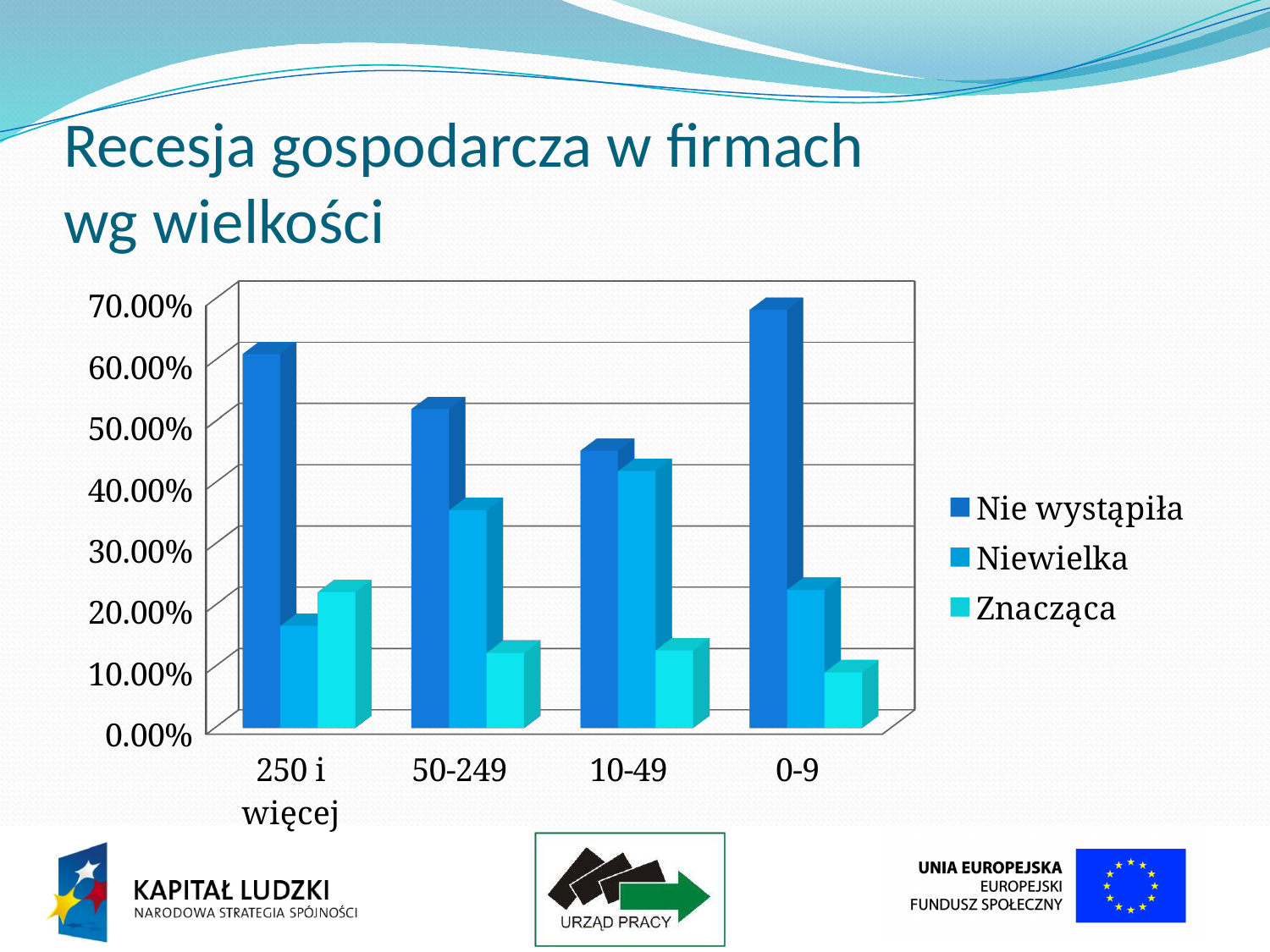

# Recesja gospodarcza w firmach wg wielkości

[unsupported chart]